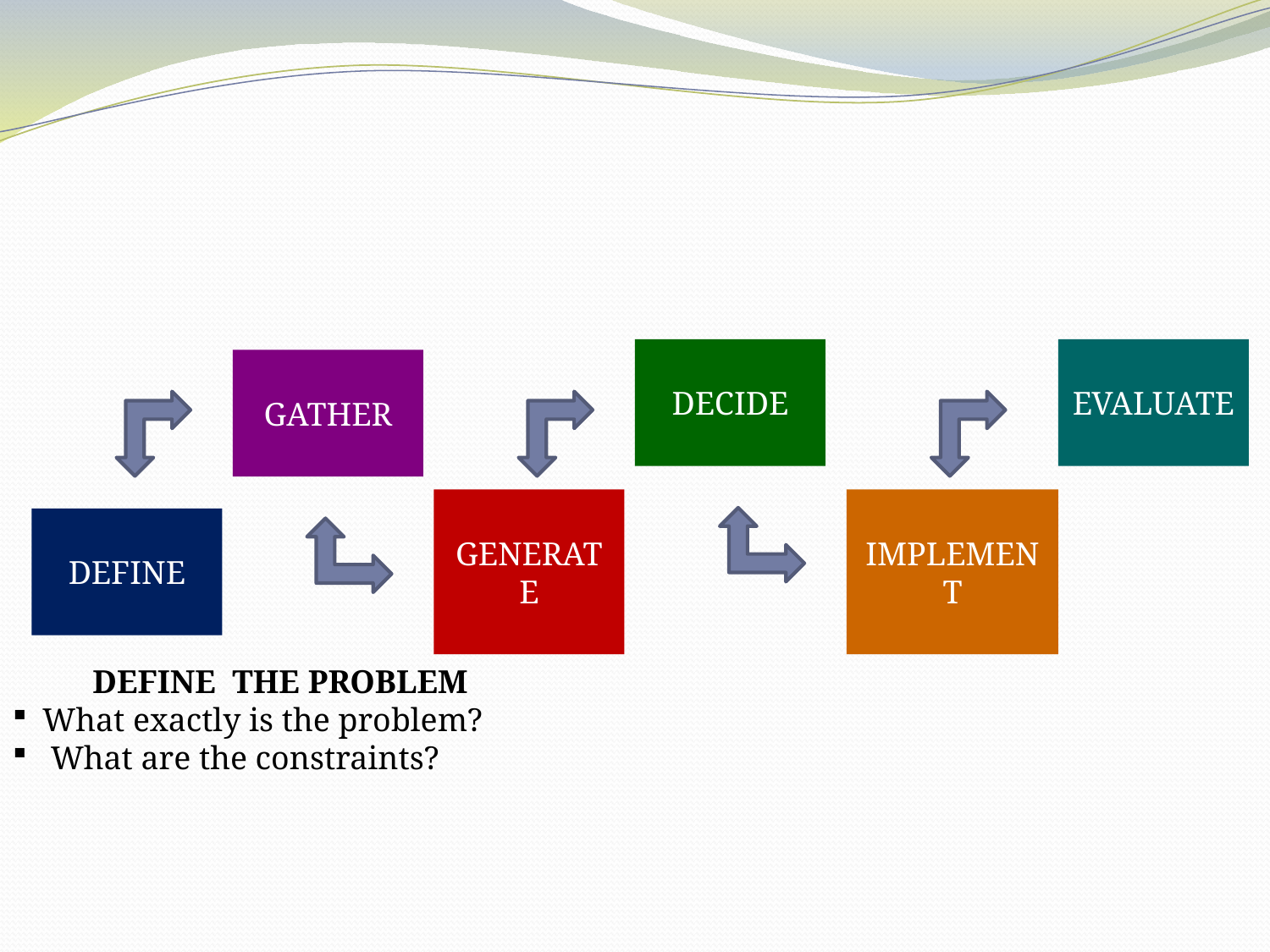

DECIDE

EVALUATE

GATHER

DEFINE

GENERATE

IMPLEMENT

DEFINE  THE PROBLEM
What exactly is the problem?
 What are the constraints?